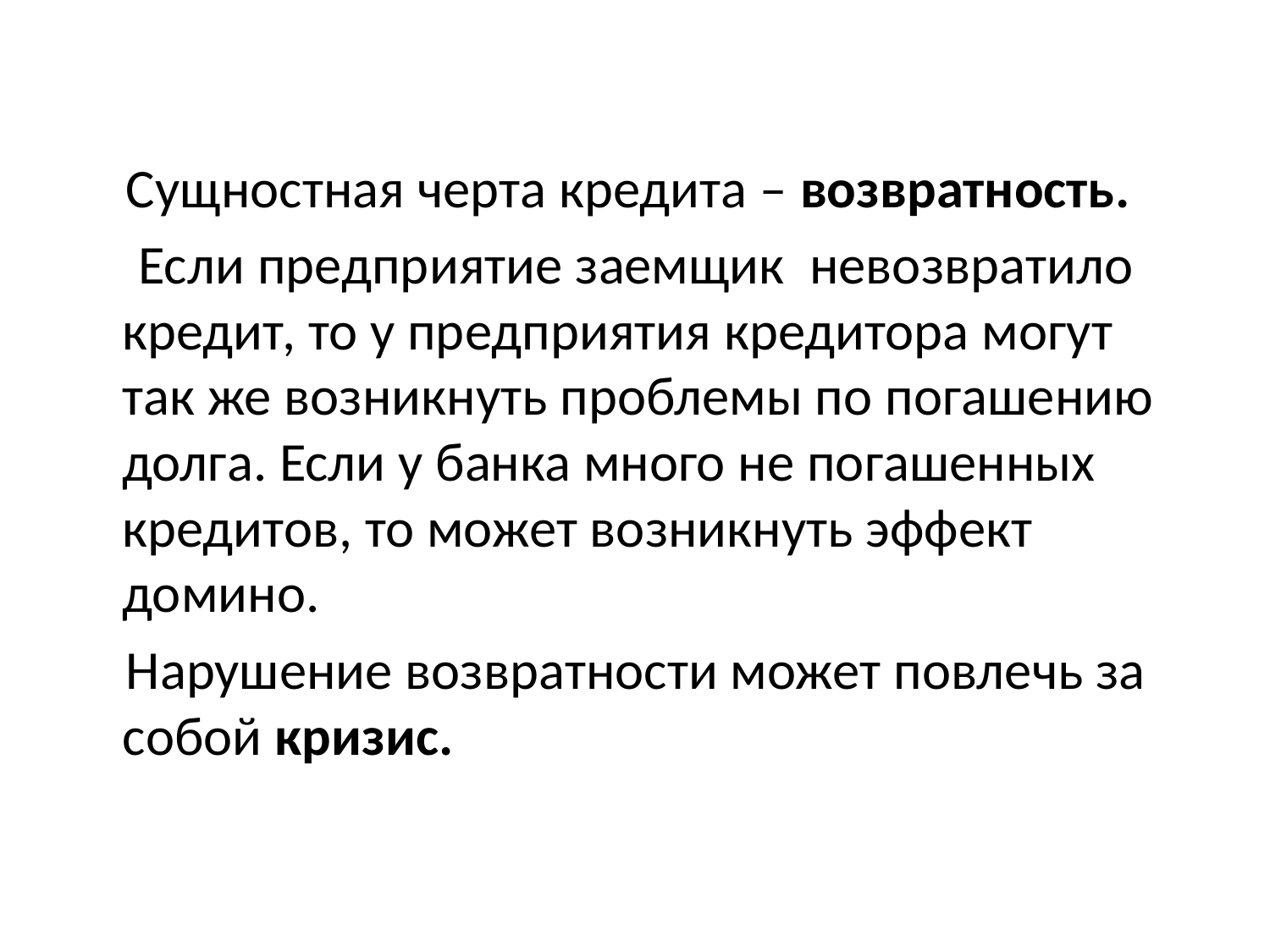

#
    Сущностная черта кредита – возвратность.
     Если предприятие заемщик  невозвратило кредит, то у предприятия кредитора могут так же возникнуть проблемы по погашению долга. Если у банка много не погашенных кредитов, то может возникнуть эффект домино.
    Нарушение возвратности может повлечь за собой кризис.